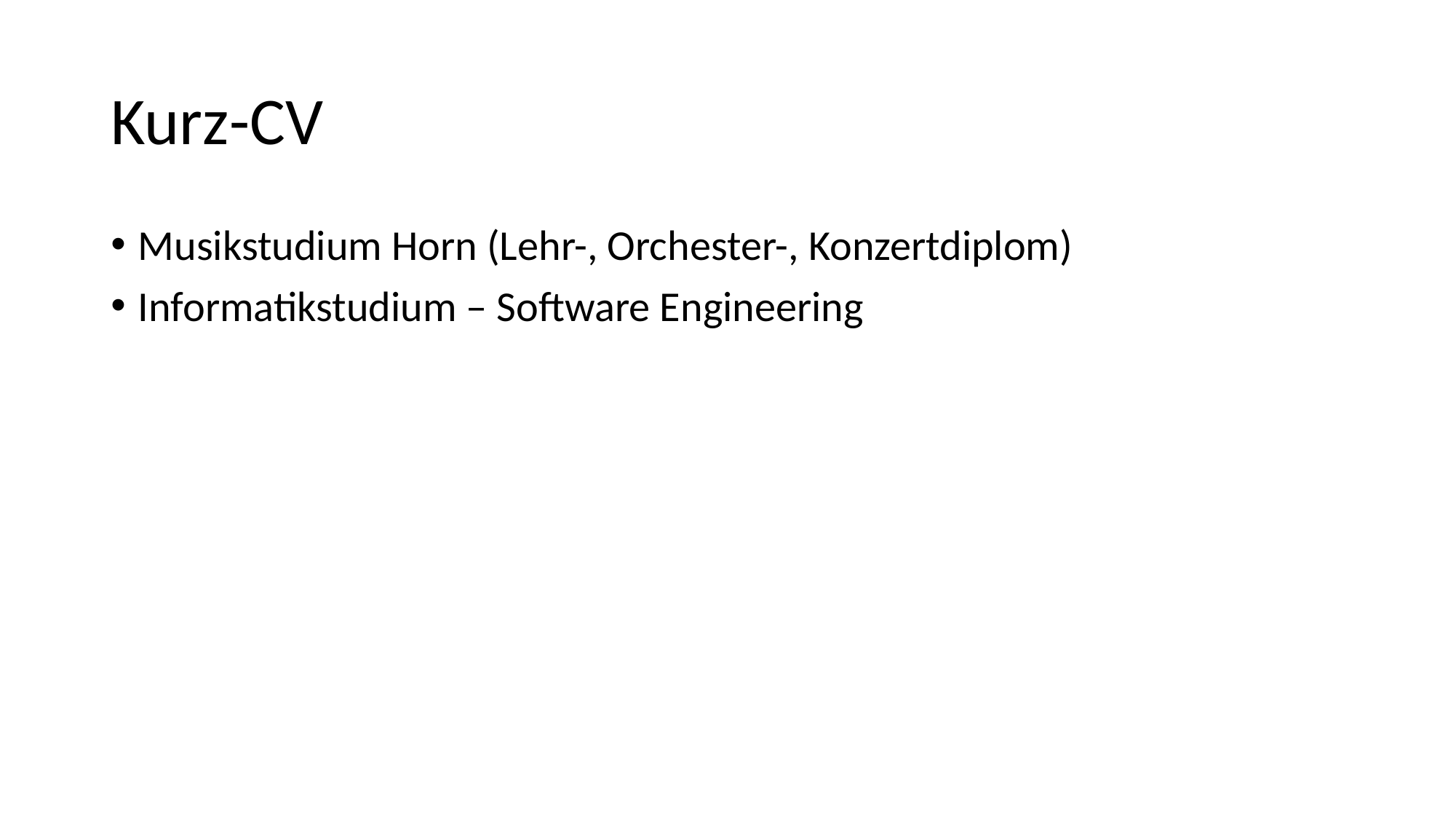

# Kurz-CV
Musikstudium Horn (Lehr-, Orchester-, Konzertdiplom)
Informatikstudium – Software Engineering